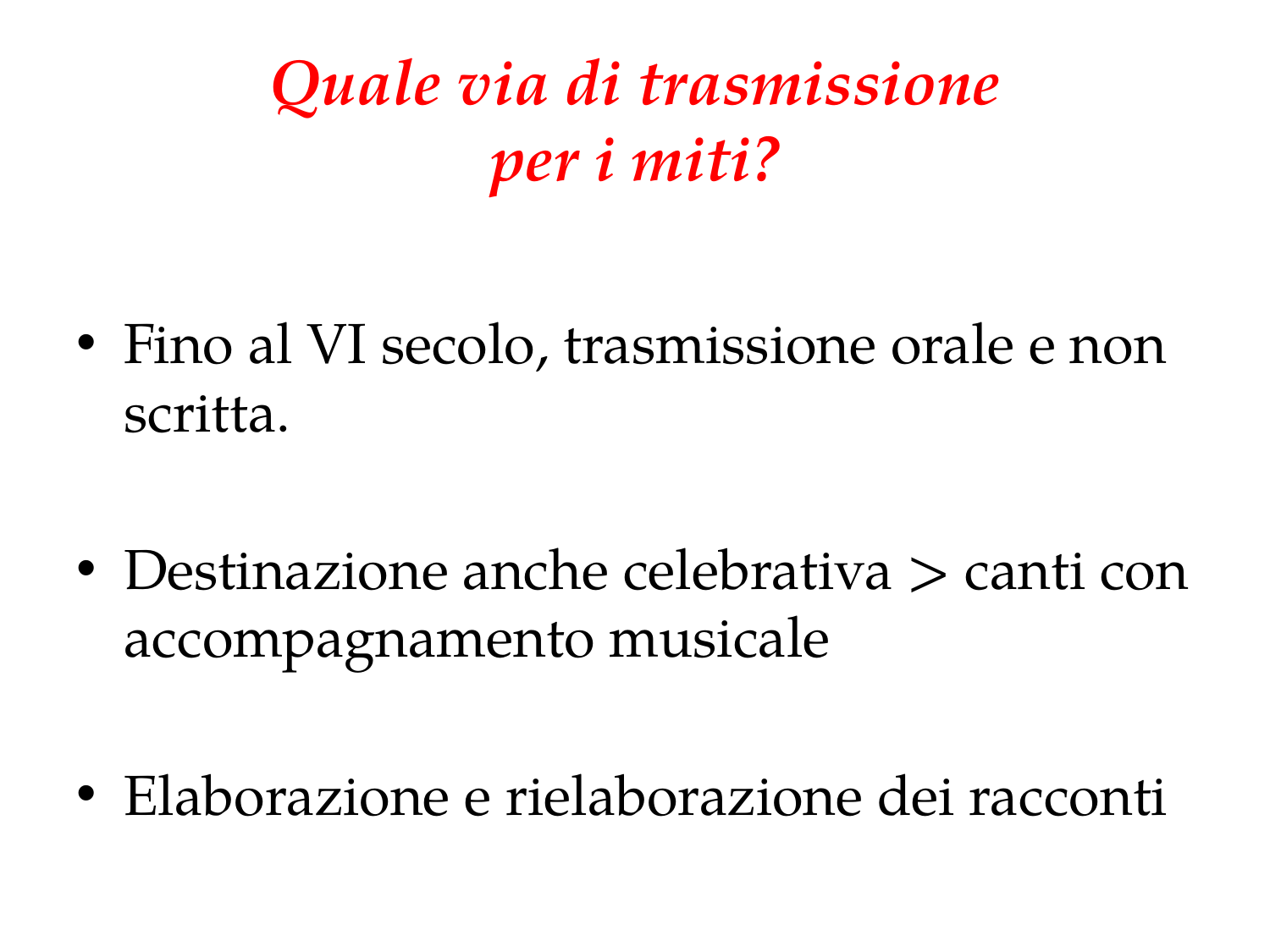

# Quale via di trasmissione per i miti?

Fino al VI secolo, trasmissione orale e non scritta.

Destinazione anche celebrativa > canti con accompagnamento musicale

Elaborazione e rielaborazione dei racconti